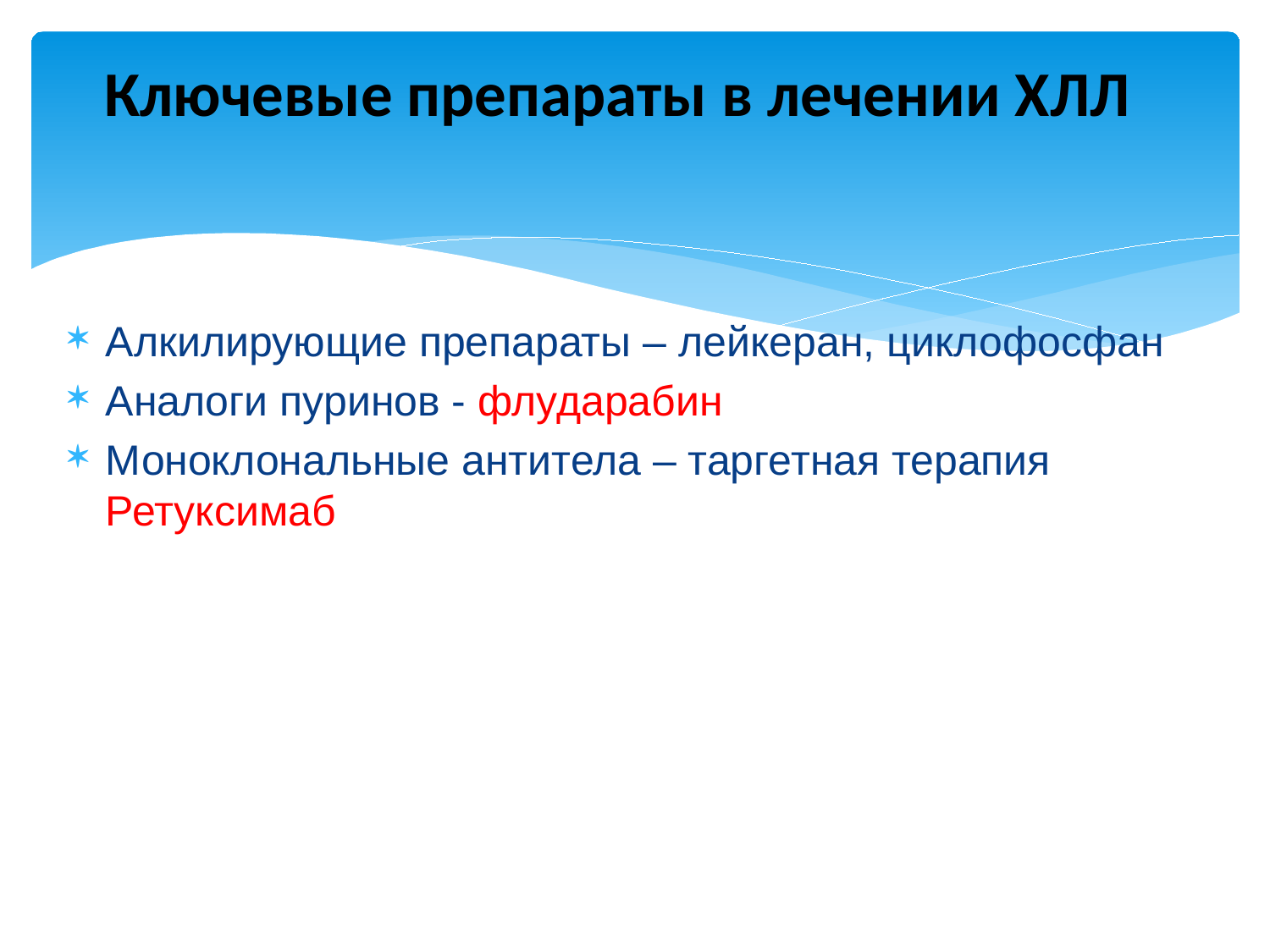

Ключевые препараты в лечении ХЛЛ
Алкилирующие препараты – лейкеран, циклофосфан
Аналоги пуринов - флударабин
Моноклональные антитела – таргетная терапия Ретуксимаб